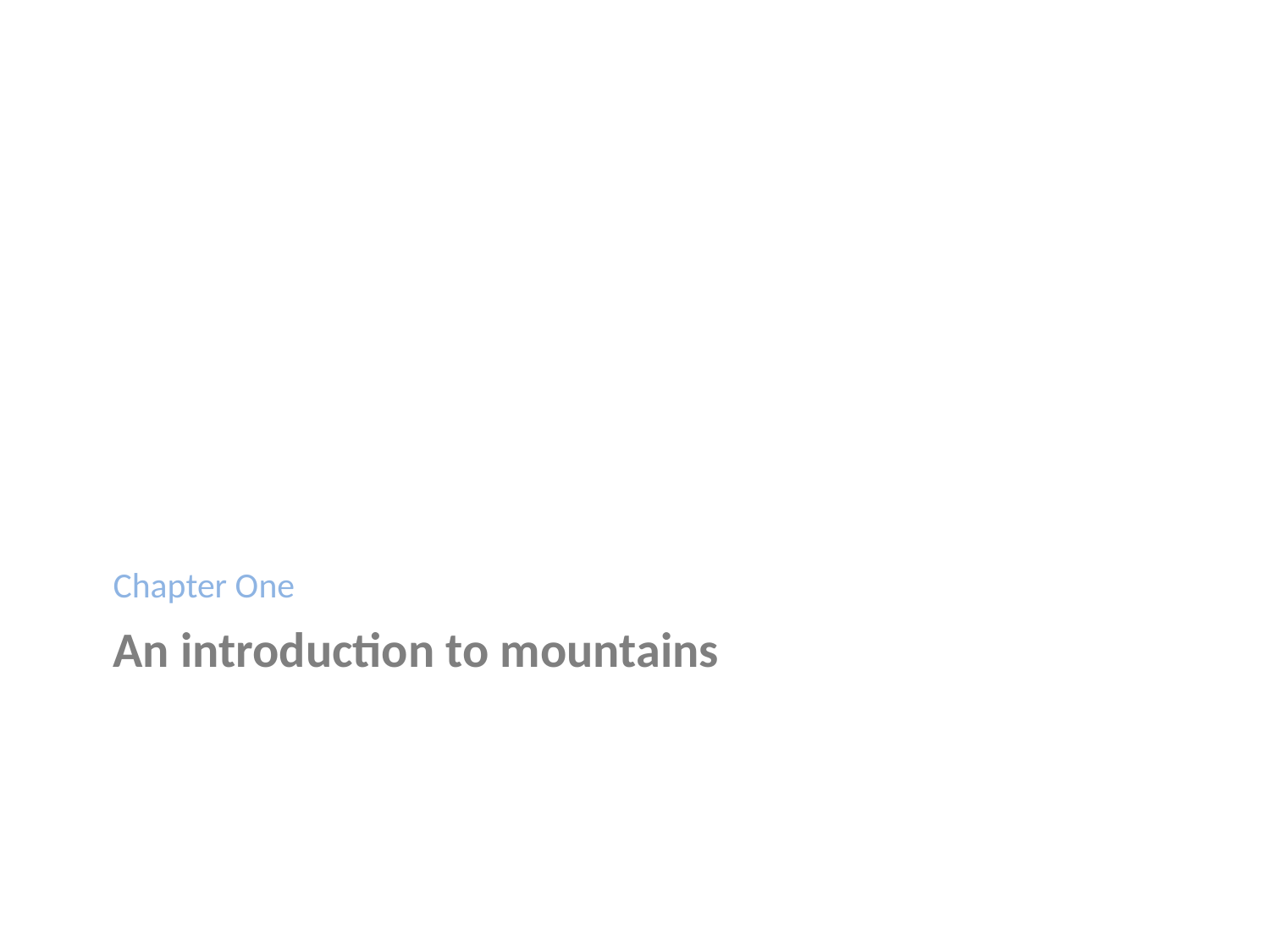

Chapter One
# An introduction to mountains